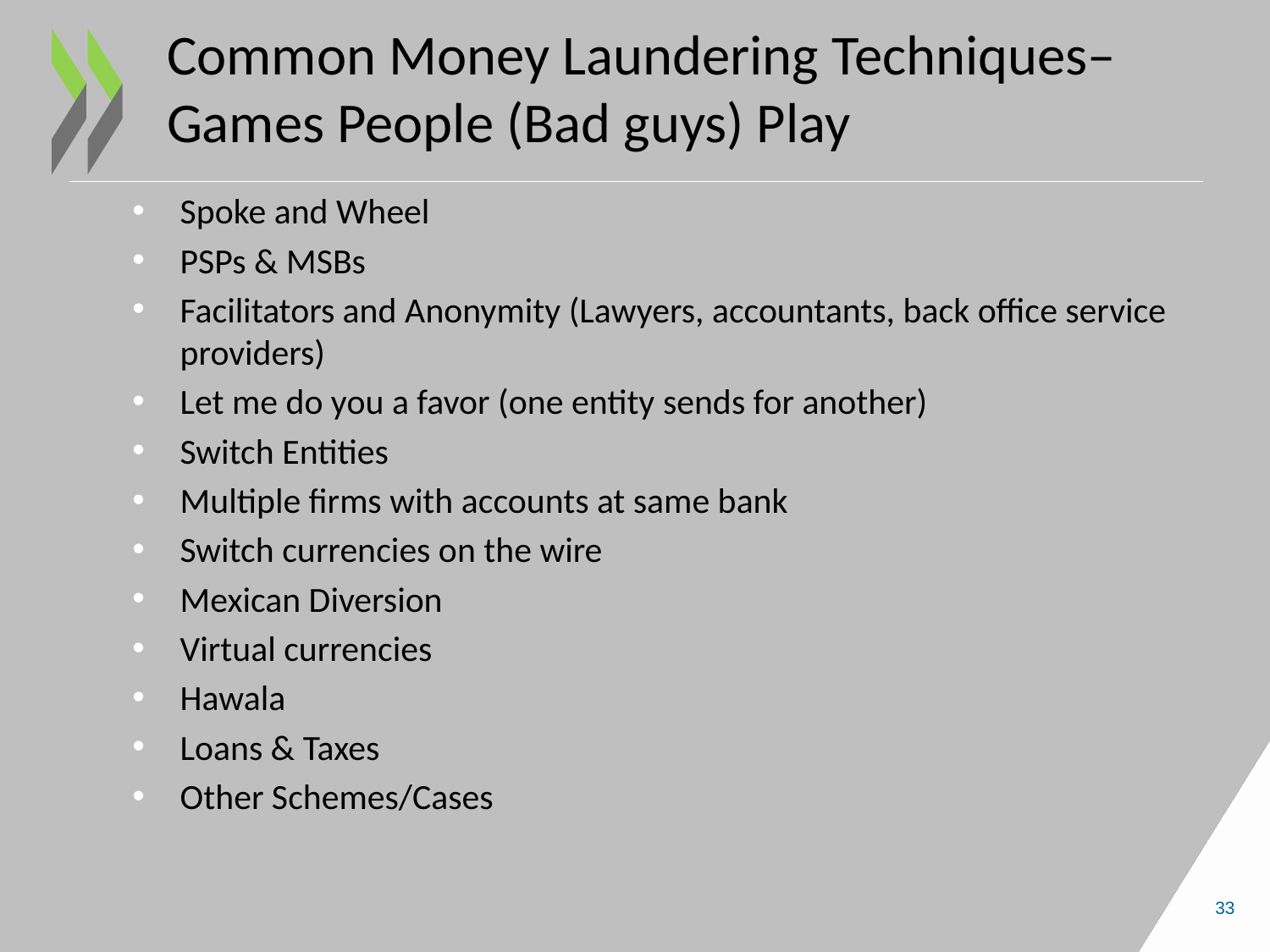

# Common Money Laundering Techniques– Games People (Bad guys) Play
Spoke and Wheel
PSPs & MSBs
Facilitators and Anonymity (Lawyers, accountants, back office service providers)
Let me do you a favor (one entity sends for another)
Switch Entities
Multiple firms with accounts at same bank
Switch currencies on the wire
Mexican Diversion
Virtual currencies
Hawala
Loans & Taxes
Other Schemes/Cases
33